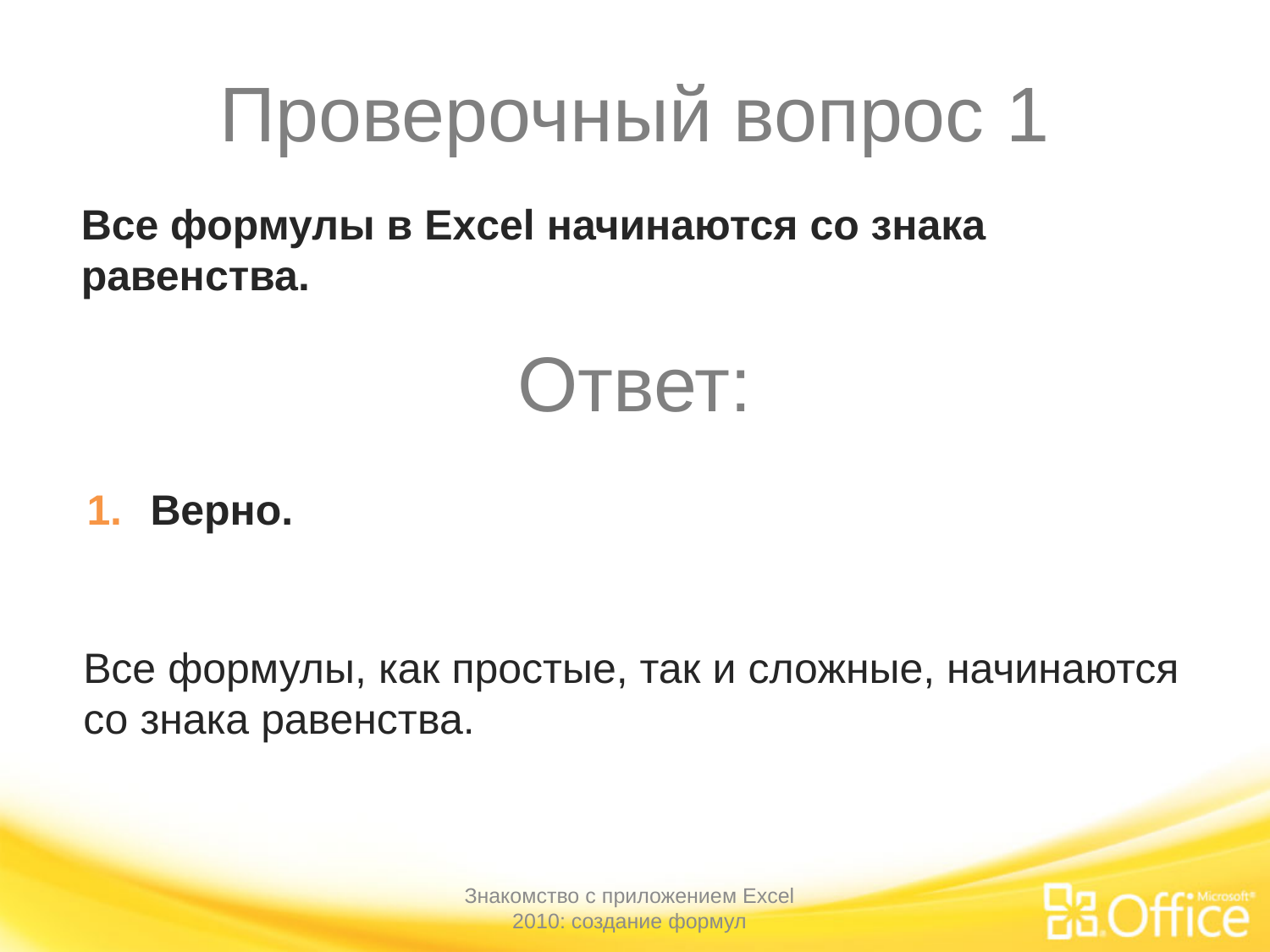

# Проверочный вопрос 1
Все формулы в Excel начинаются со знака равенства.
Ответ:
Верно.
Все формулы, как простые, так и сложные, начинаются со знака равенства.
Знакомство с приложением Excel 2010: создание формул